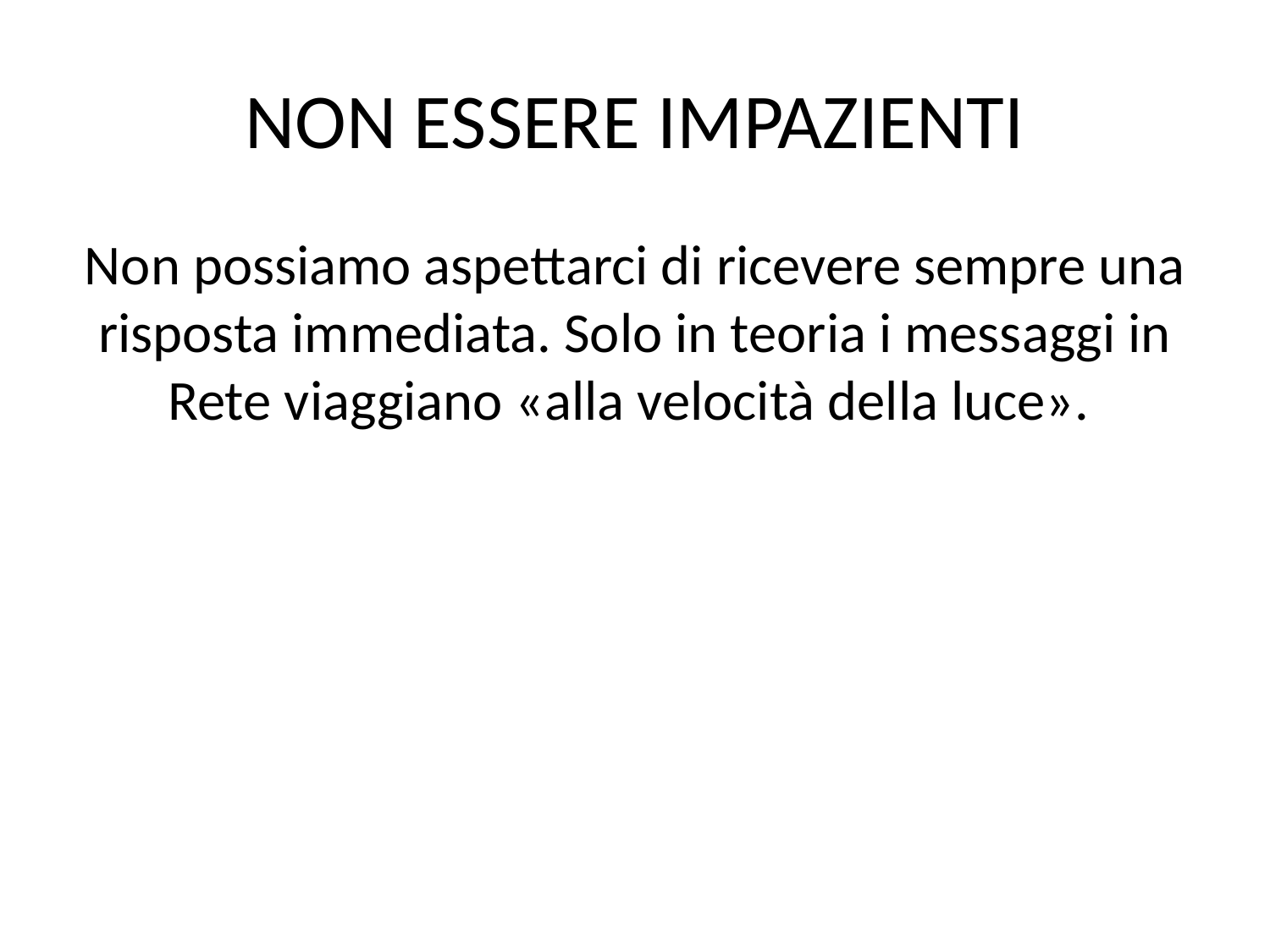

# NON ESSERE IMPAZIENTI
Non possiamo aspettarci di ricevere sempre una risposta immediata. Solo in teoria i messaggi in Rete viaggiano «alla velocità della luce».